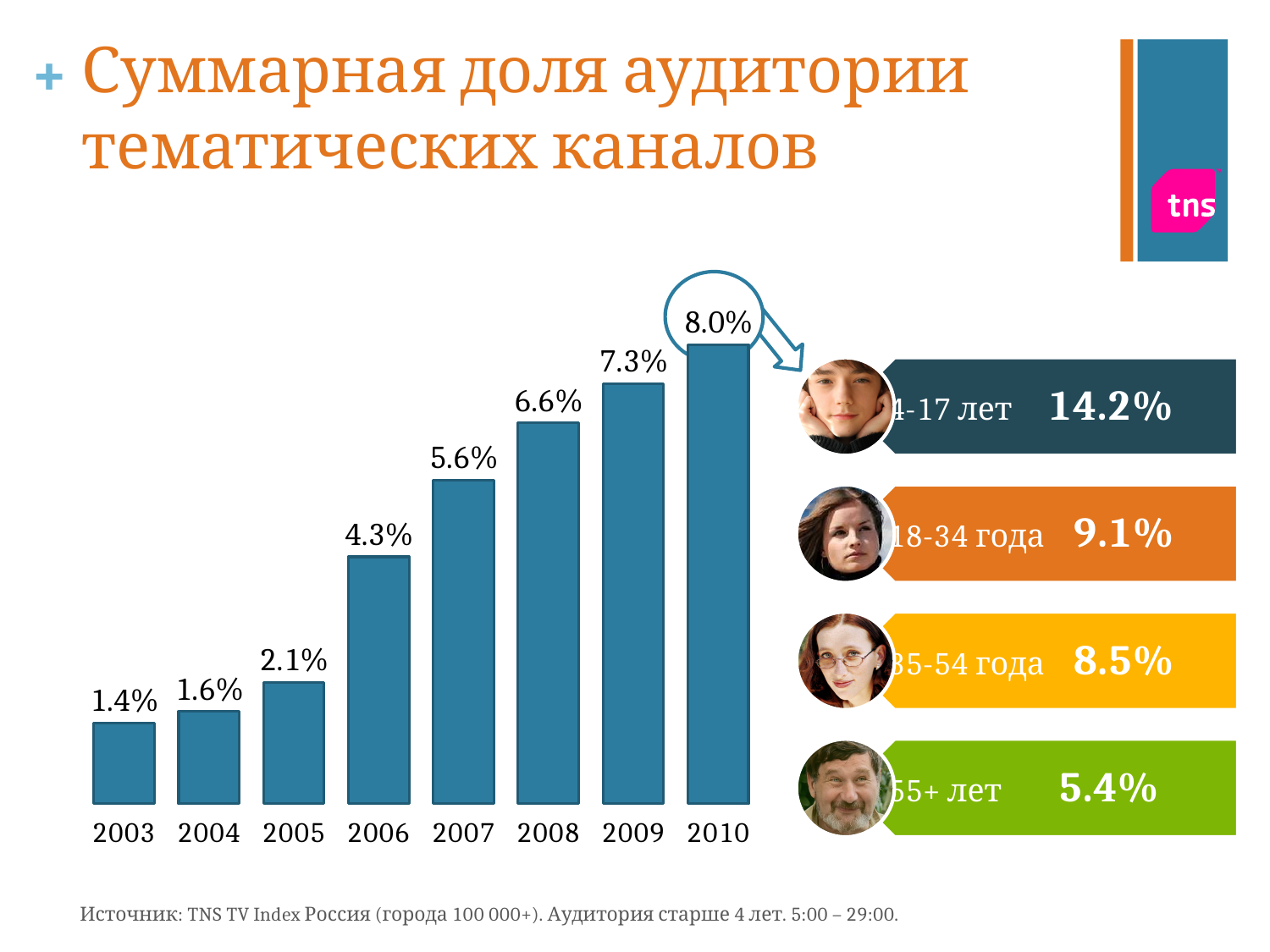

# Суммарная доля аудитории тематических каналов

### Chart

| Category | Shr% |
|---|---|
| 2003 | 1.4 |
| 2004 | 1.6 |
| 2005 | 2.1 |
| 2006 | 4.28 |
| 2007 | 5.6099999999999985 |
| 2008 | 6.6 |
| 2009 | 7.28 |
| 2010 | 7.96 |
4-17 лет     14.2%
18-34 года    9.1%
35-54 года    8.5%
55+ лет        5.4%
Источник: TNS TV Index Россия (города 100 000+). Аудитория старше 4 лет. 5:00 – 29:00.